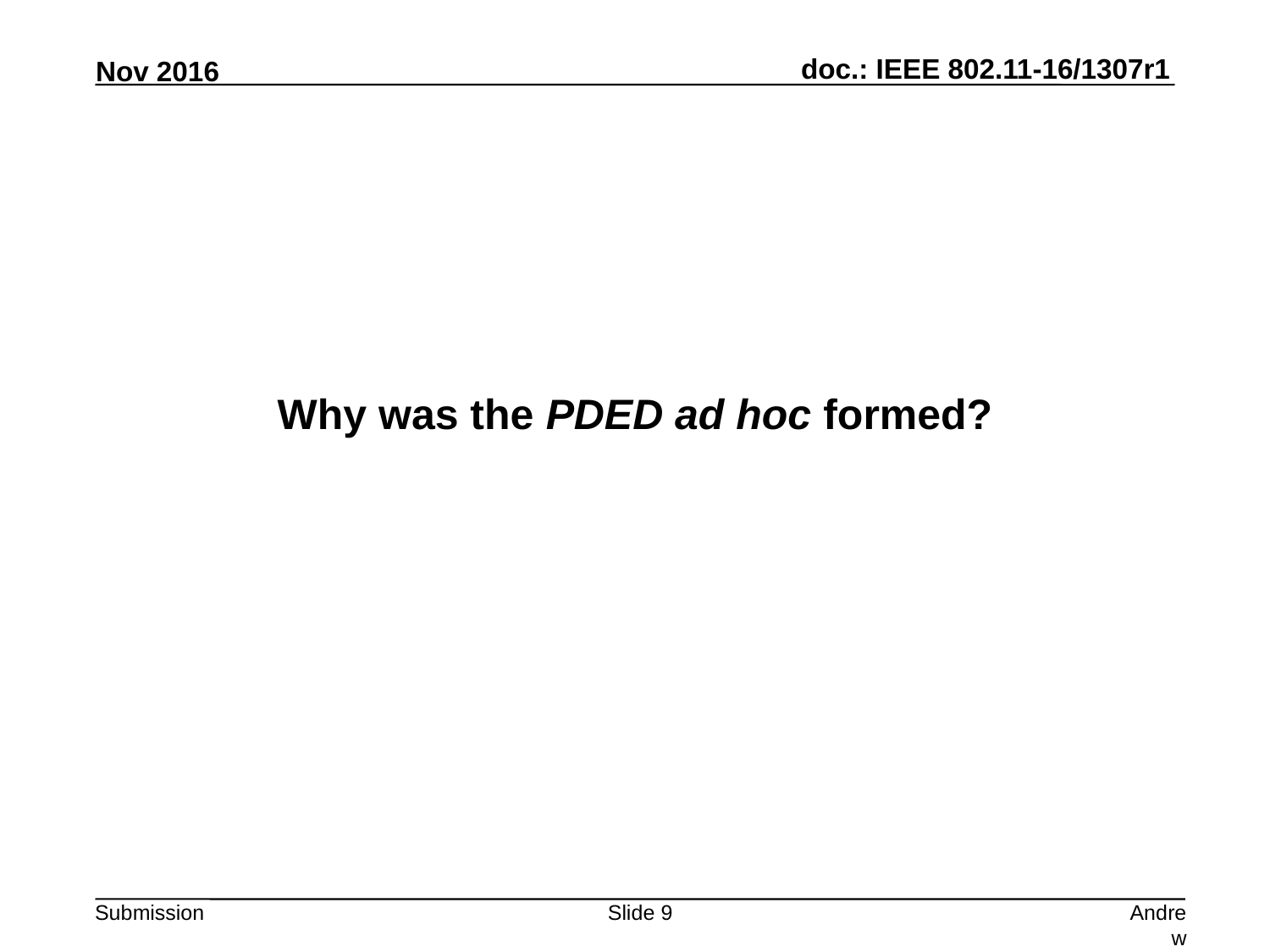

Why was the PDED ad hoc formed?
Slide 9
Andrew Myles, Cisco